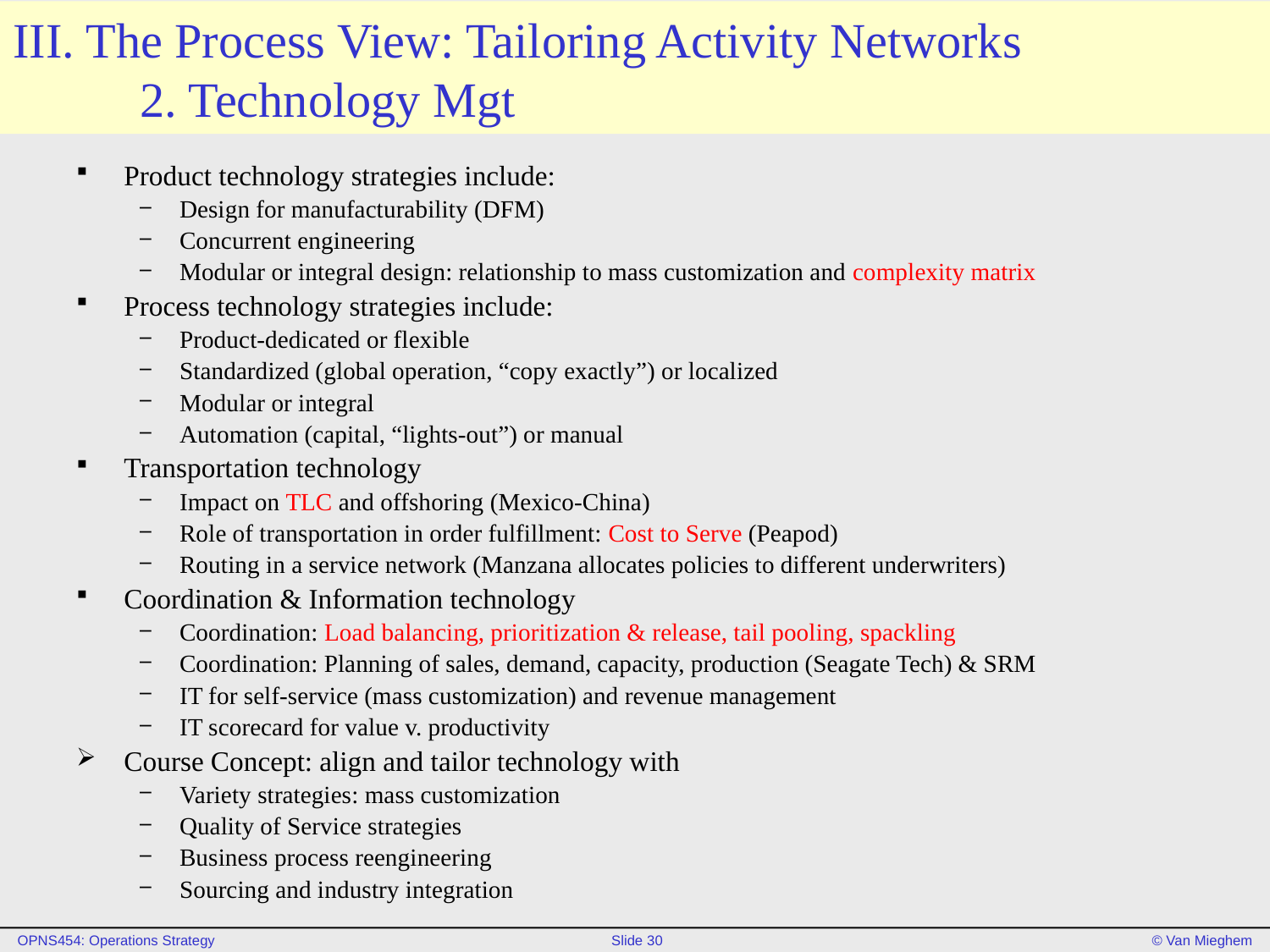

# III. The Process View: Tailoring Activity Networks 2. Technology Mgt
Product technology strategies include:
Design for manufacturability (DFM)
Concurrent engineering
Modular or integral design: relationship to mass customization and complexity matrix
Process technology strategies include:
Product-dedicated or flexible
Standardized (global operation, “copy exactly”) or localized
Modular or integral
Automation (capital, “lights-out”) or manual
Transportation technology
Impact on TLC and offshoring (Mexico-China)
Role of transportation in order fulfillment: Cost to Serve (Peapod)
Routing in a service network (Manzana allocates policies to different underwriters)
Coordination & Information technology
Coordination: Load balancing, prioritization & release, tail pooling, spackling
Coordination: Planning of sales, demand, capacity, production (Seagate Tech) & SRM
IT for self-service (mass customization) and revenue management
IT scorecard for value v. productivity
Course Concept: align and tailor technology with
Variety strategies: mass customization
Quality of Service strategies
Business process reengineering
Sourcing and industry integration